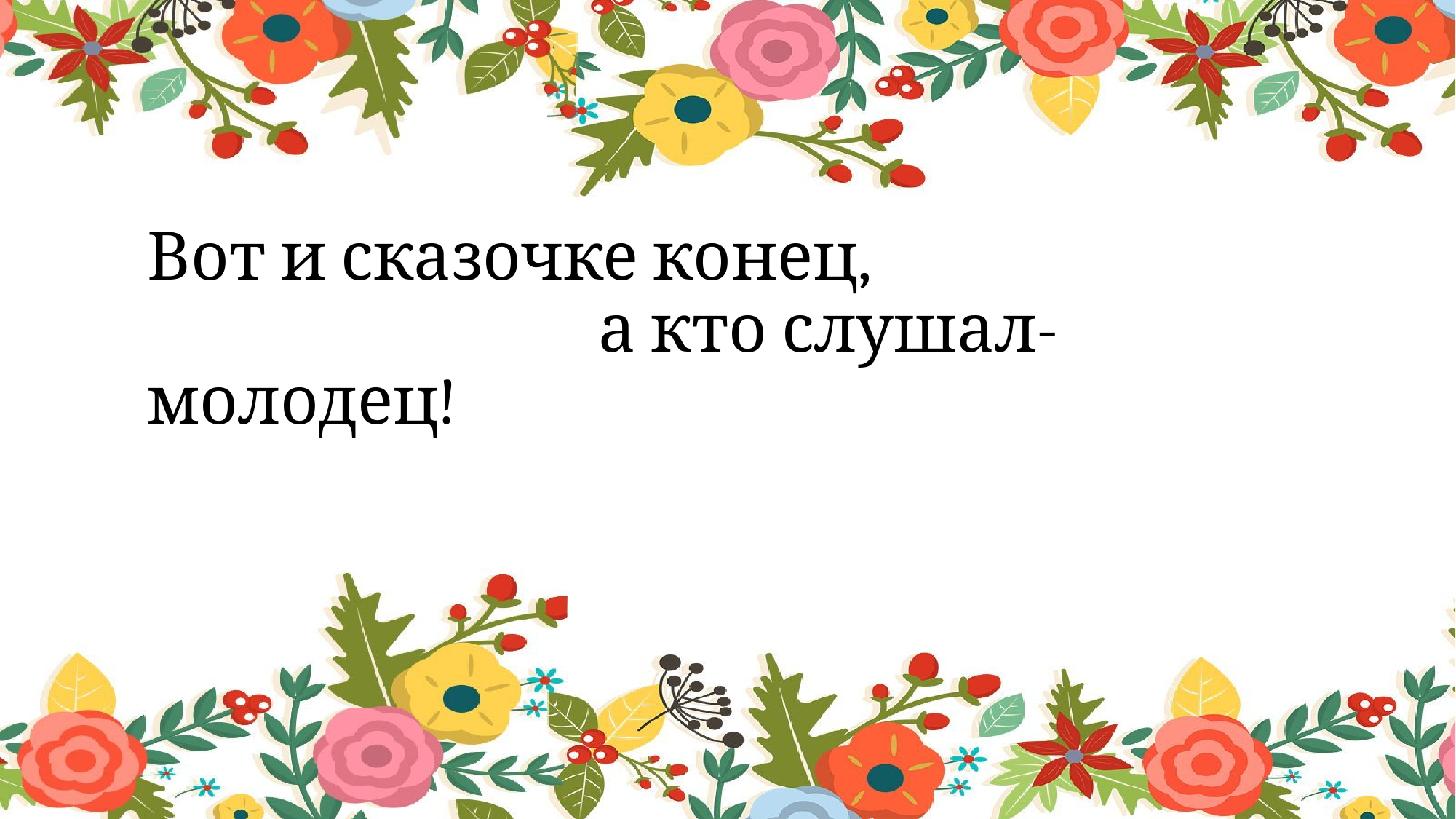

# Вот и сказочке конец, а кто слушал- молодец!